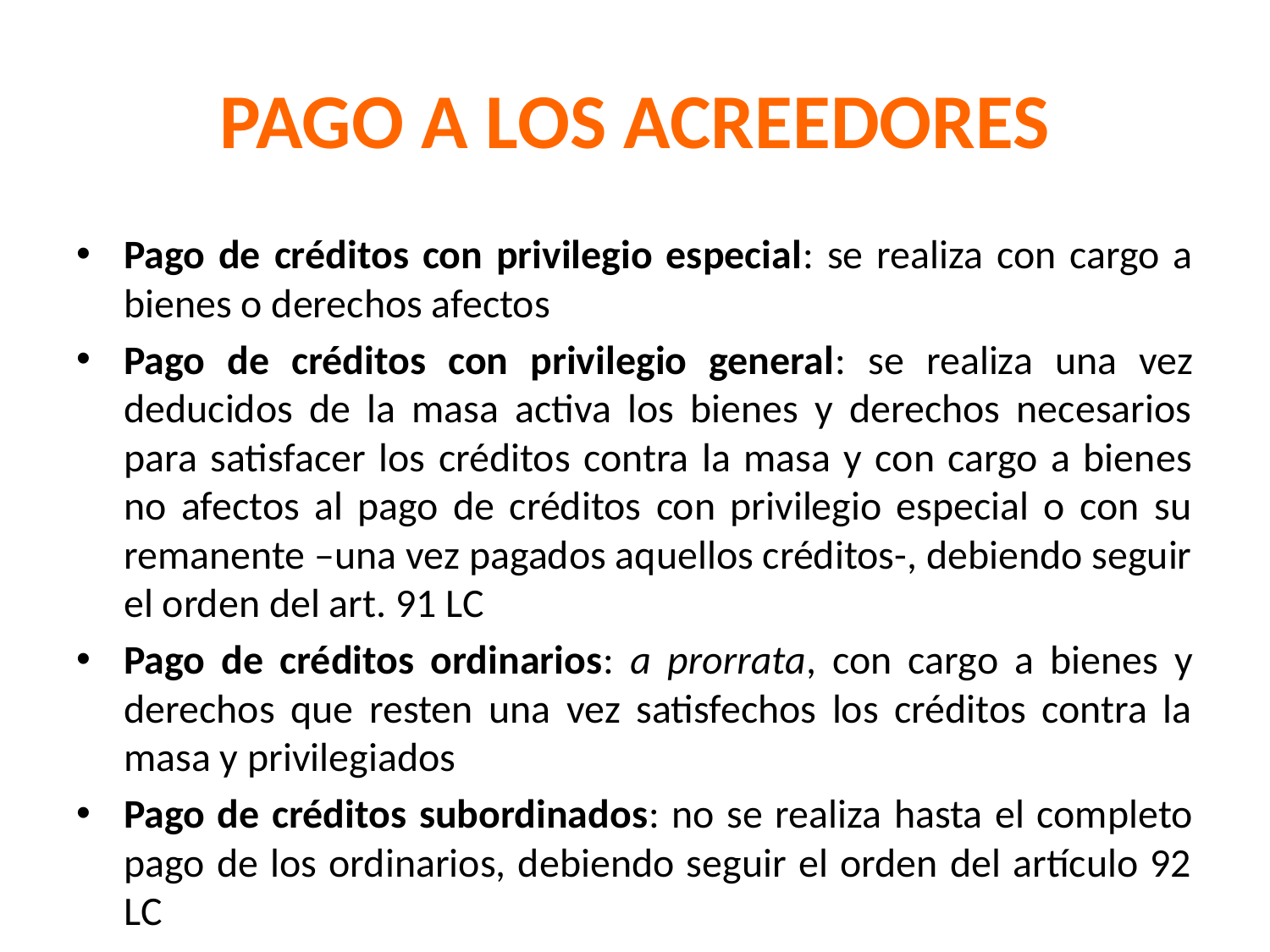

# PAGO A LOS ACREEDORES
Pago de créditos con privilegio especial: se realiza con cargo a bienes o derechos afectos
Pago de créditos con privilegio general: se realiza una vez deducidos de la masa activa los bienes y derechos necesarios para satisfacer los créditos contra la masa y con cargo a bienes no afectos al pago de créditos con privilegio especial o con su remanente –una vez pagados aquellos créditos-, debiendo seguir el orden del art. 91 LC
Pago de créditos ordinarios: a prorrata, con cargo a bienes y derechos que resten una vez satisfechos los créditos contra la masa y privilegiados
Pago de créditos subordinados: no se realiza hasta el completo pago de los ordinarios, debiendo seguir el orden del artículo 92 LC